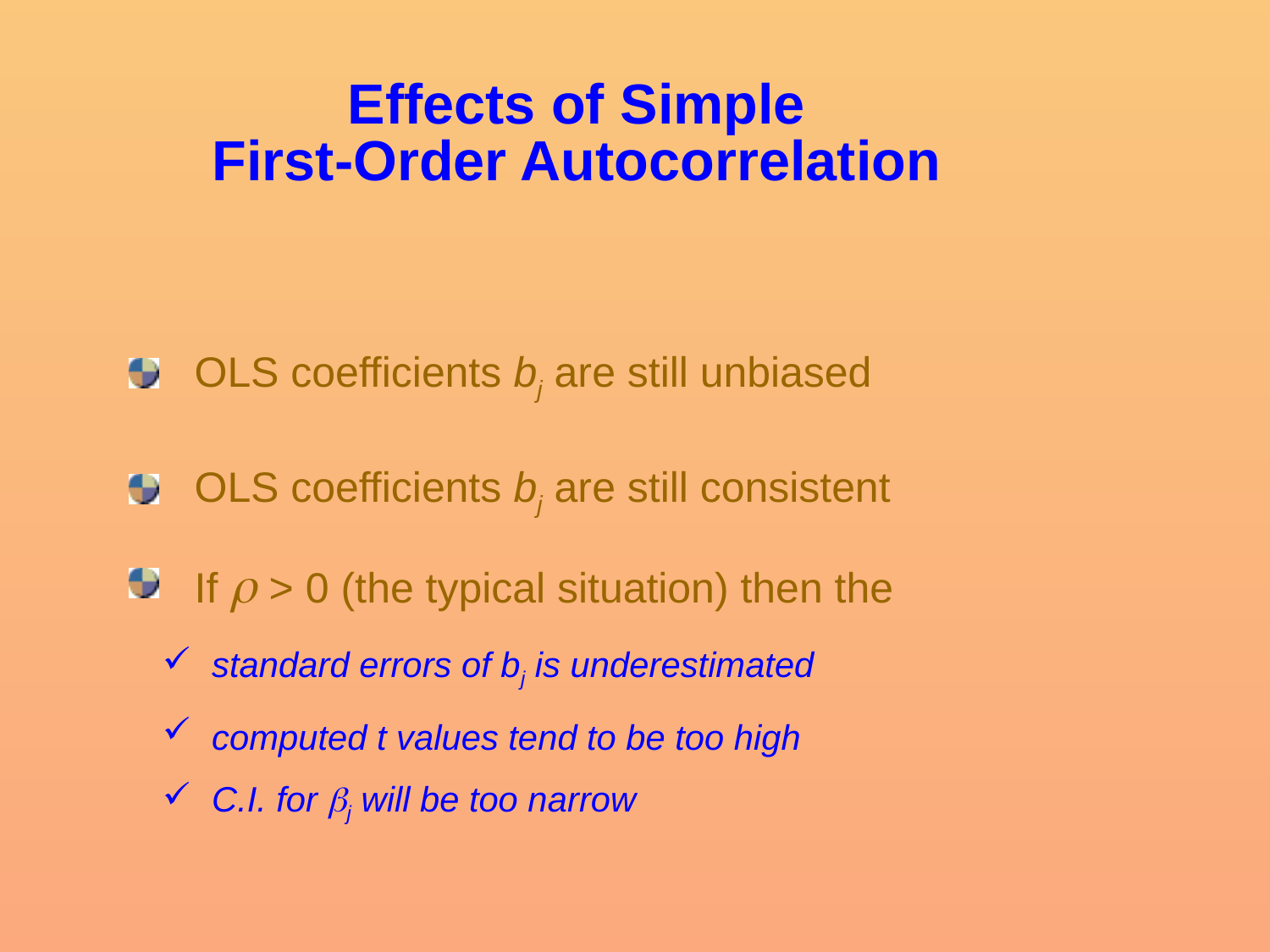

# Effects of Simple First-Order Autocorrelation
   OLS coefficients bj are still unbiased
   OLS coefficients bj are still consistent
   If ρ > 0 (the typical situation) then the
  standard errors of bj is underestimated
  computed t values tend to be too high
  C.I. for βj will be too narrow